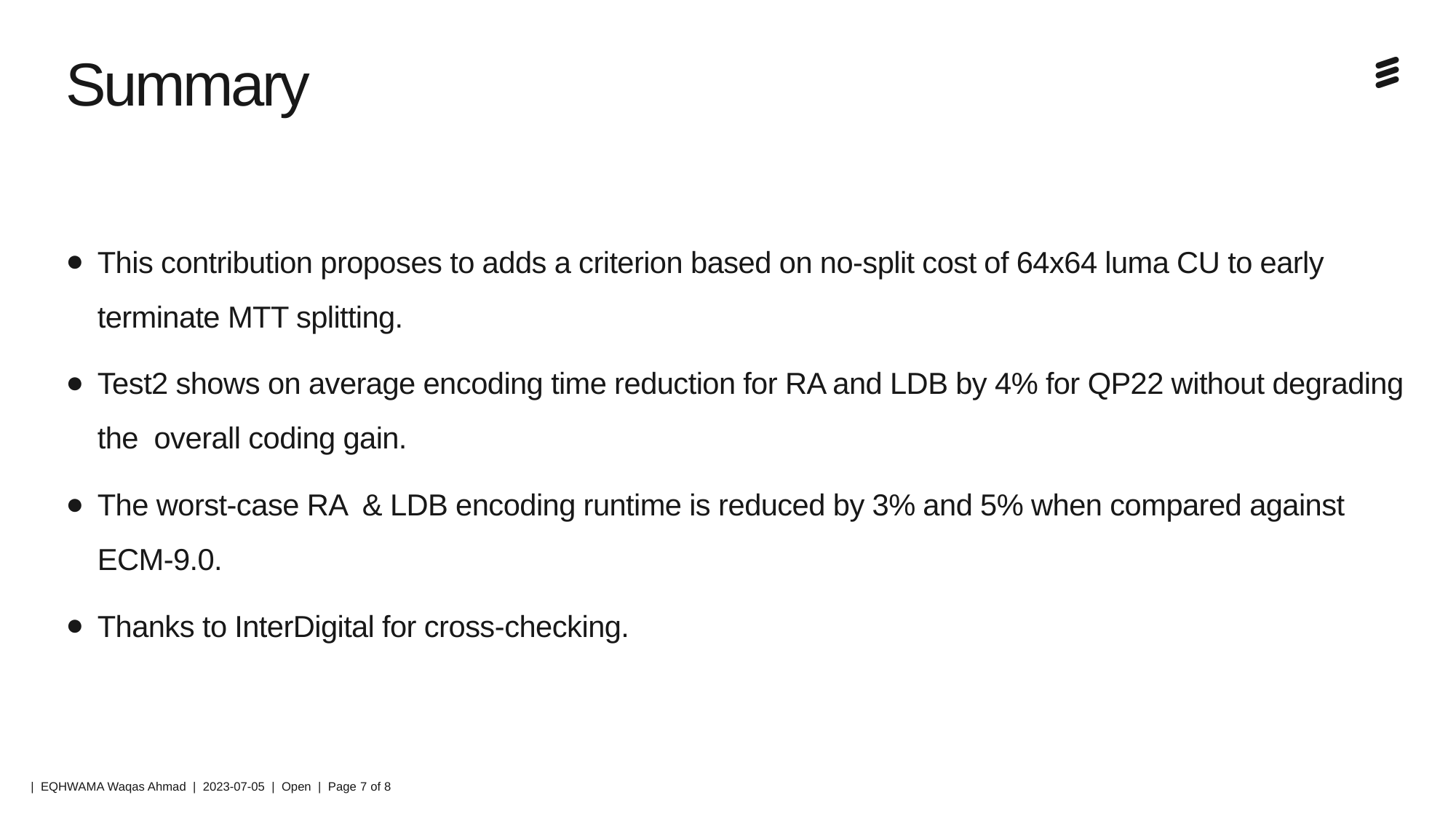

# Summary
This contribution proposes to adds a criterion based on no-split cost of 64x64 luma CU to early terminate MTT splitting.
Test2 shows on average encoding time reduction for RA and LDB by 4% for QP22 without degrading the  overall coding gain.
The worst-case RA  & LDB encoding runtime is reduced by 3% and 5% when compared against ECM-9.0.
Thanks to InterDigital for cross-checking.